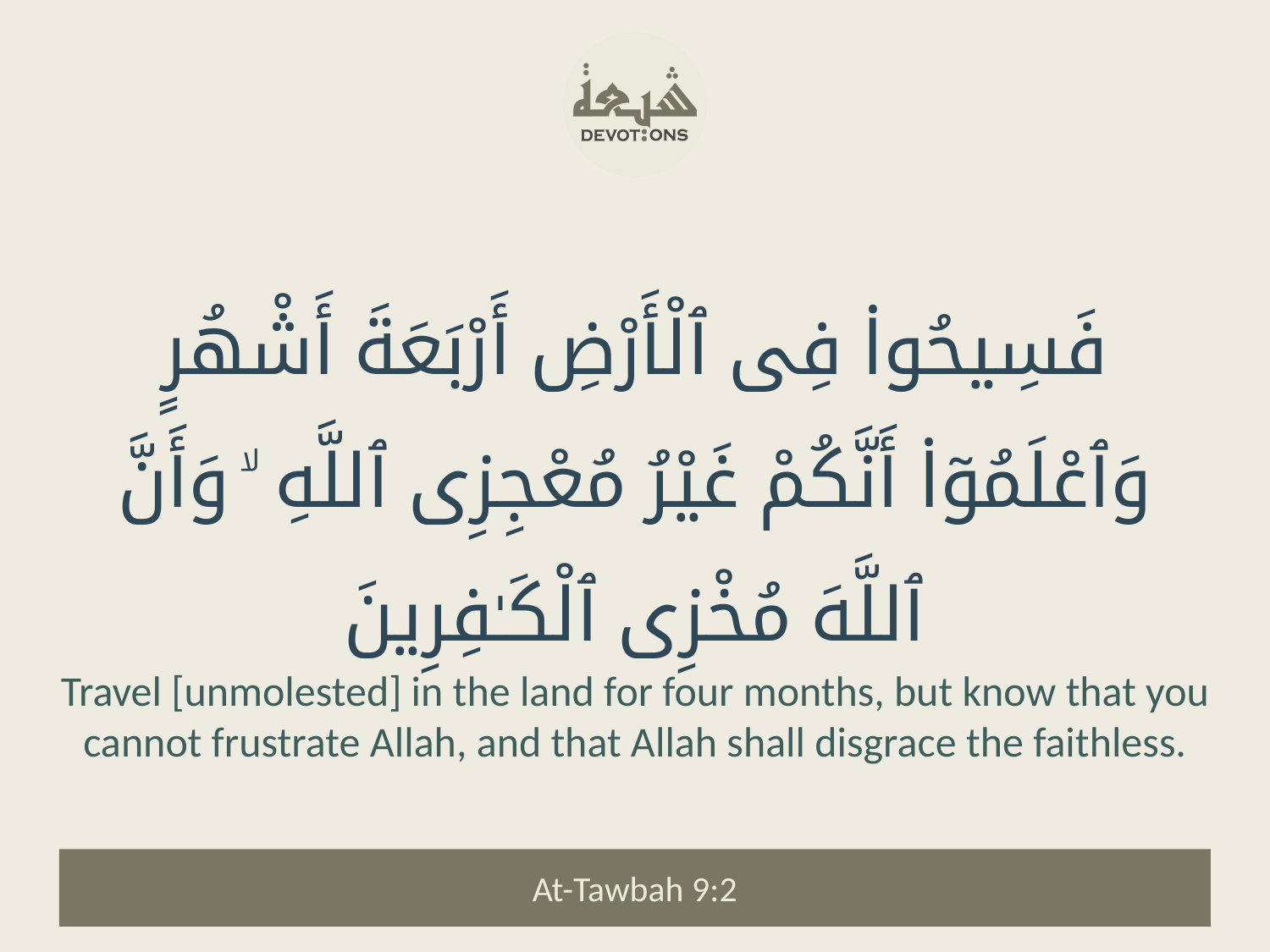

فَسِيحُوا۟ فِى ٱلْأَرْضِ أَرْبَعَةَ أَشْهُرٍ وَٱعْلَمُوٓا۟ أَنَّكُمْ غَيْرُ مُعْجِزِى ٱللَّهِ ۙ وَأَنَّ ٱللَّهَ مُخْزِى ٱلْكَـٰفِرِينَ
Travel [unmolested] in the land for four months, but know that you cannot frustrate Allah, and that Allah shall disgrace the faithless.
At-Tawbah 9:2